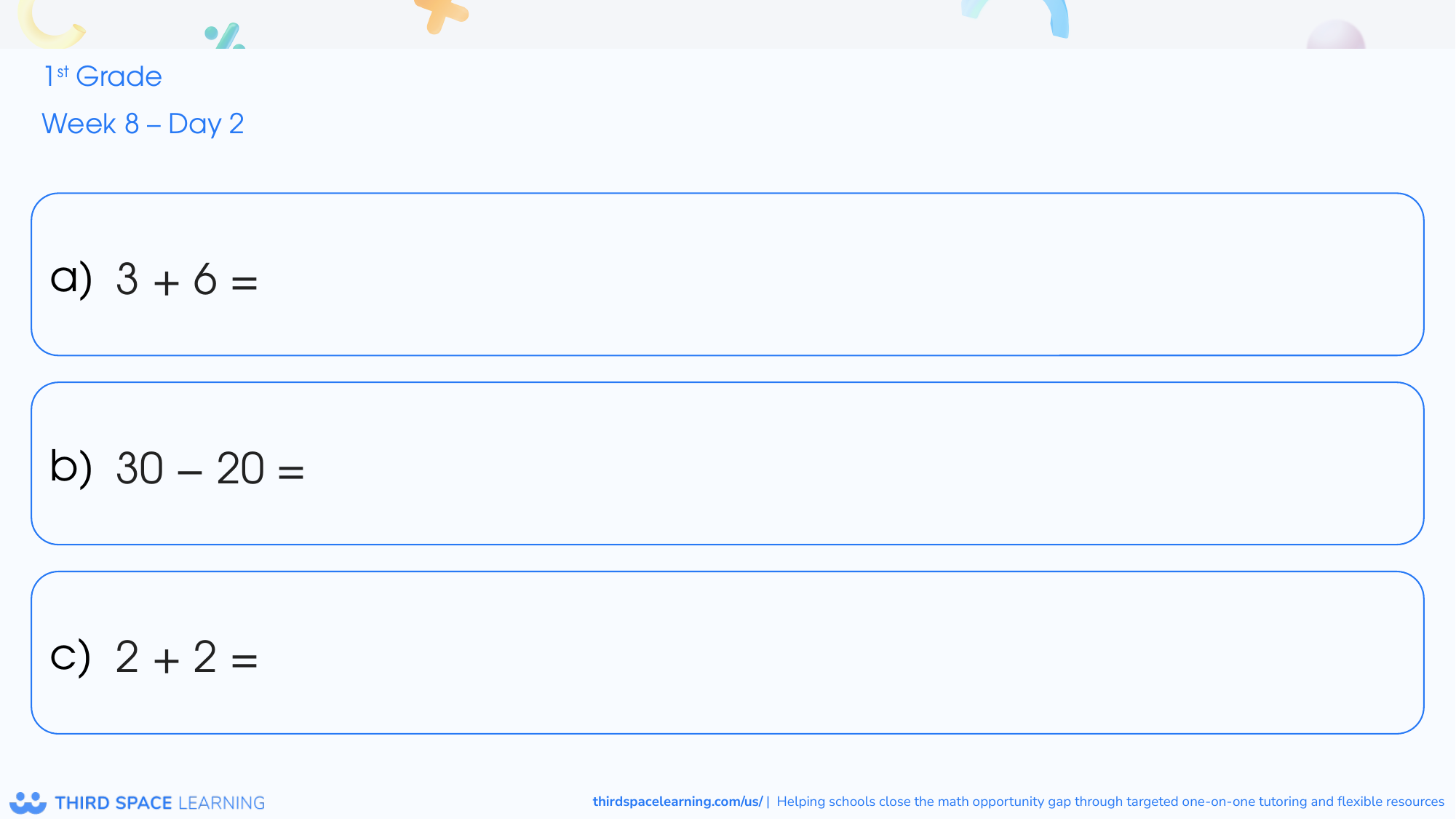

1st Grade
Week 8 – Day 2
3 + 6 =
30 − 20 =
2 + 2 =